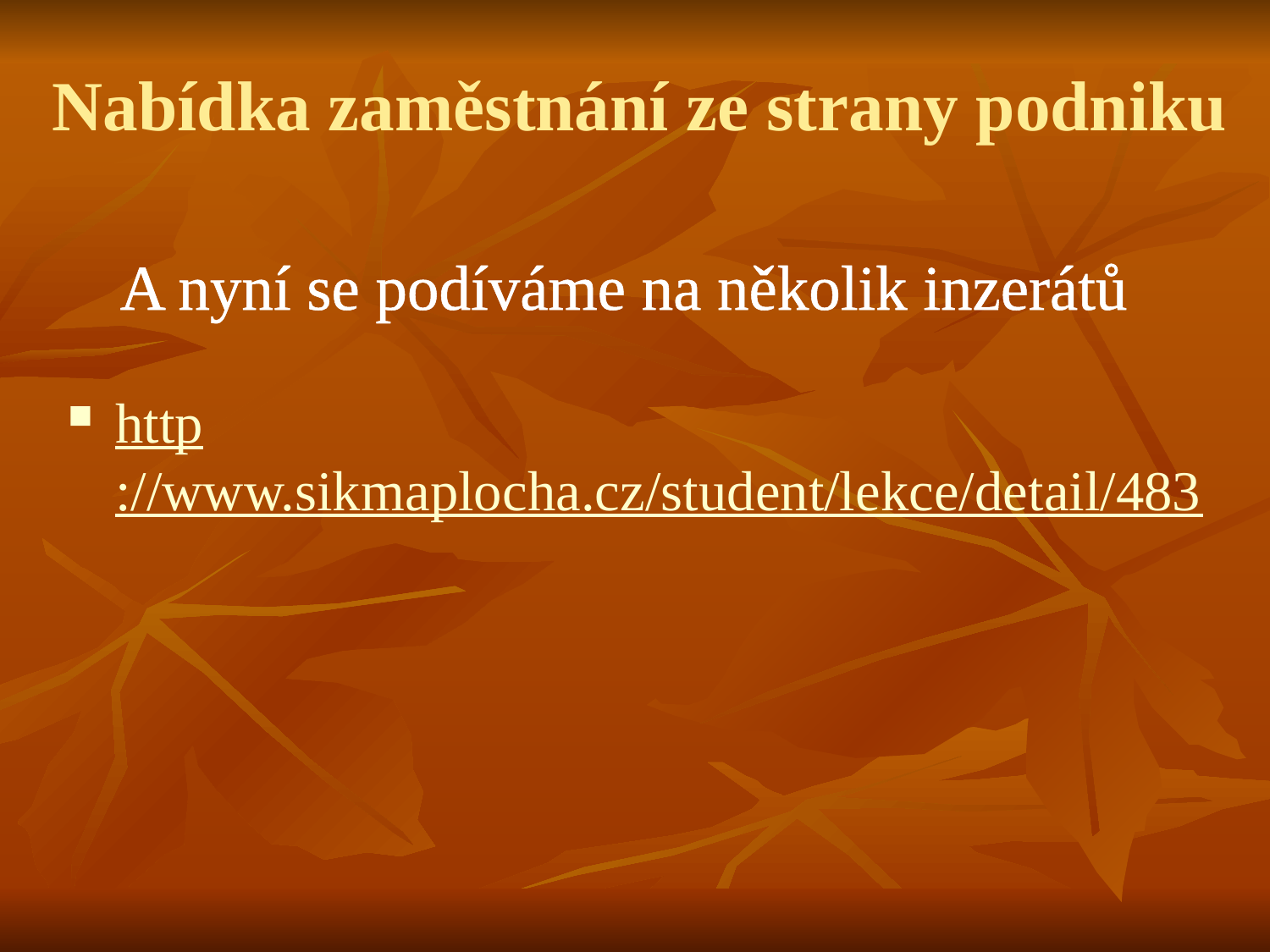

# Nabídka zaměstnání ze strany podniku

http://www.sikmaplocha.cz/student/lekce/detail/483
A nyní se podíváme na několik inzerátů